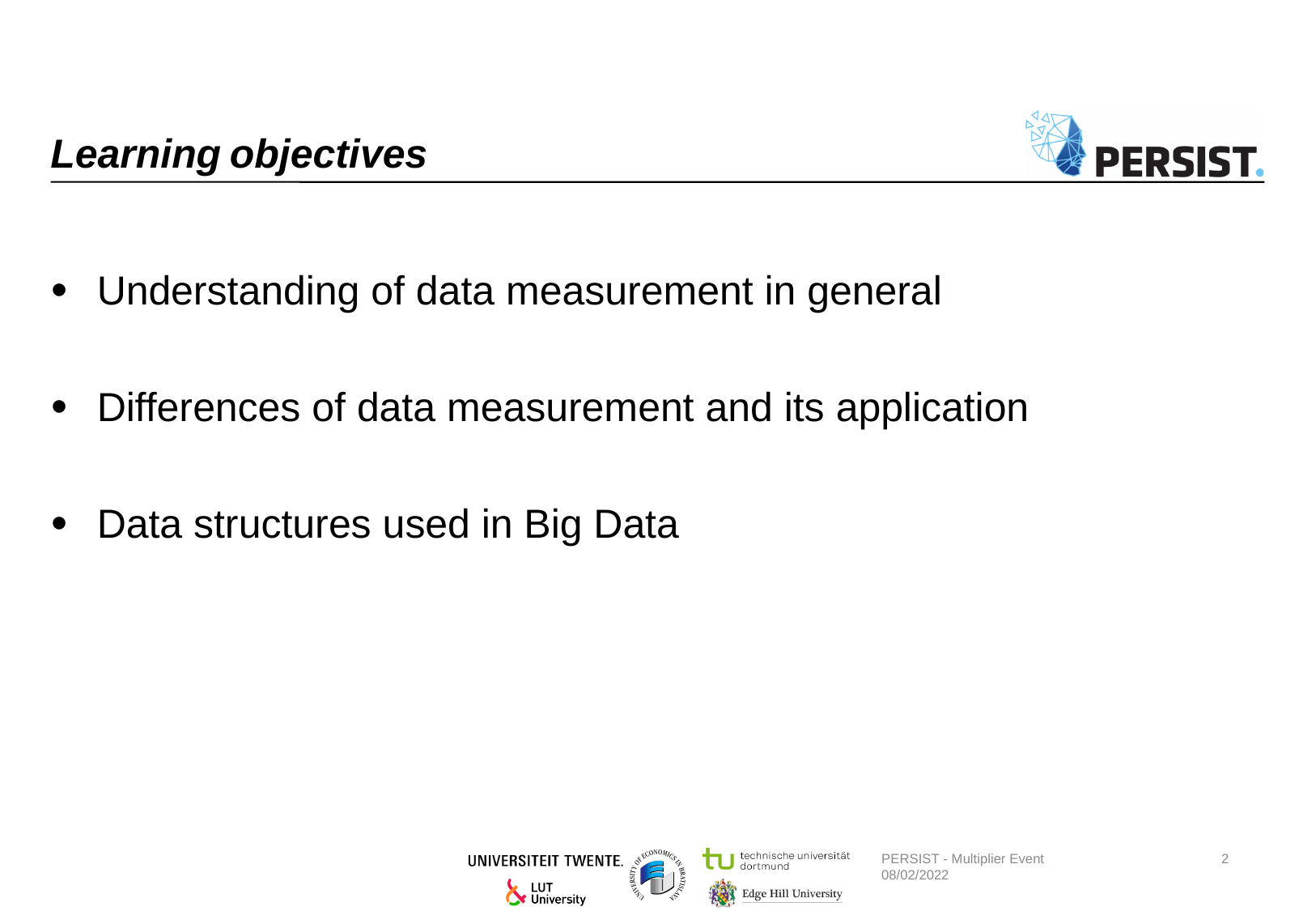

# Learning objectives

Understanding of data measurement in general

Differences of data measurement and its application

Data structures used in Big Data